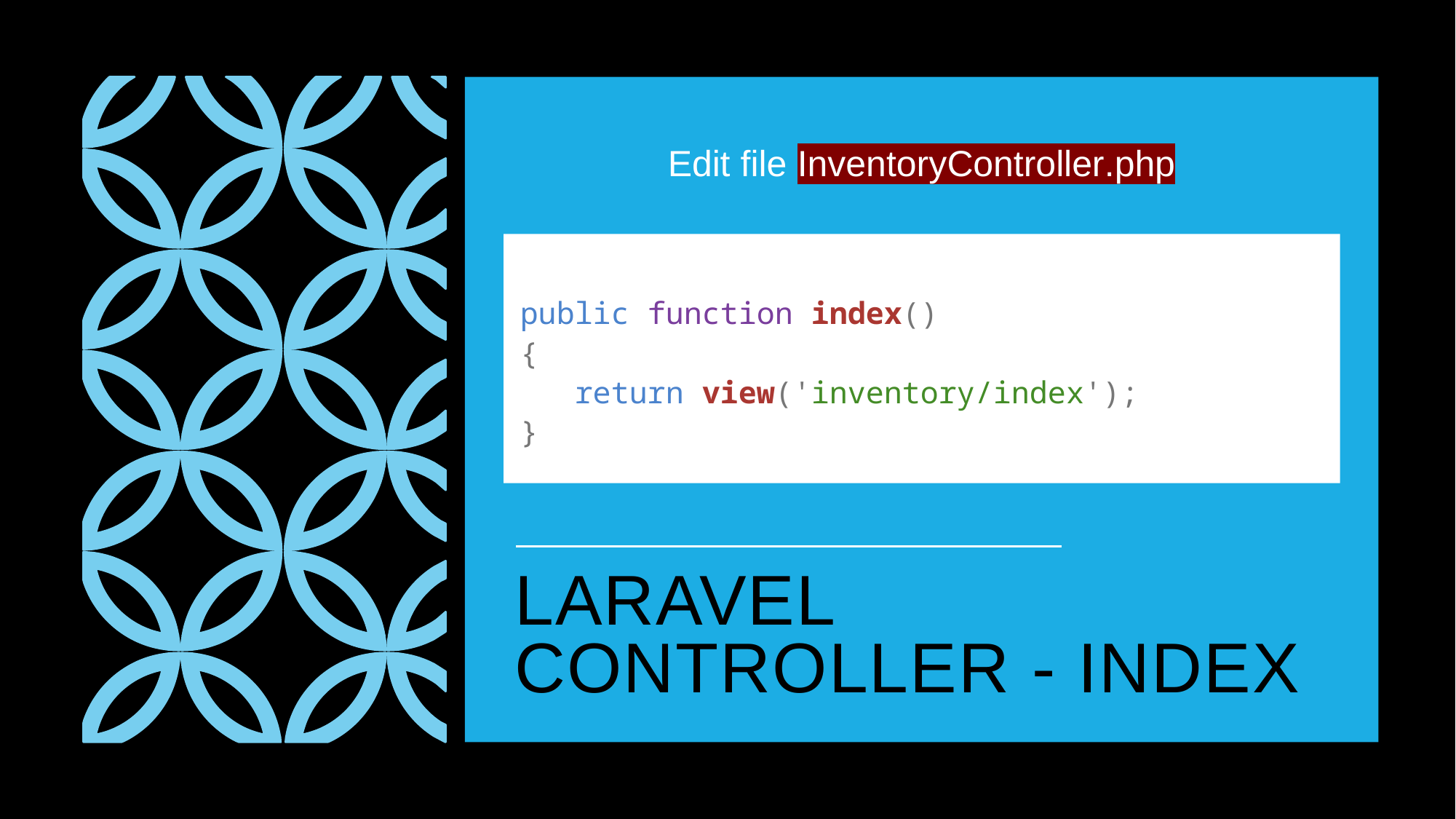

Edit file InventoryController.php

public function index()
{
   return view('inventory/index');
}

# Laravel CONTROLLER - index